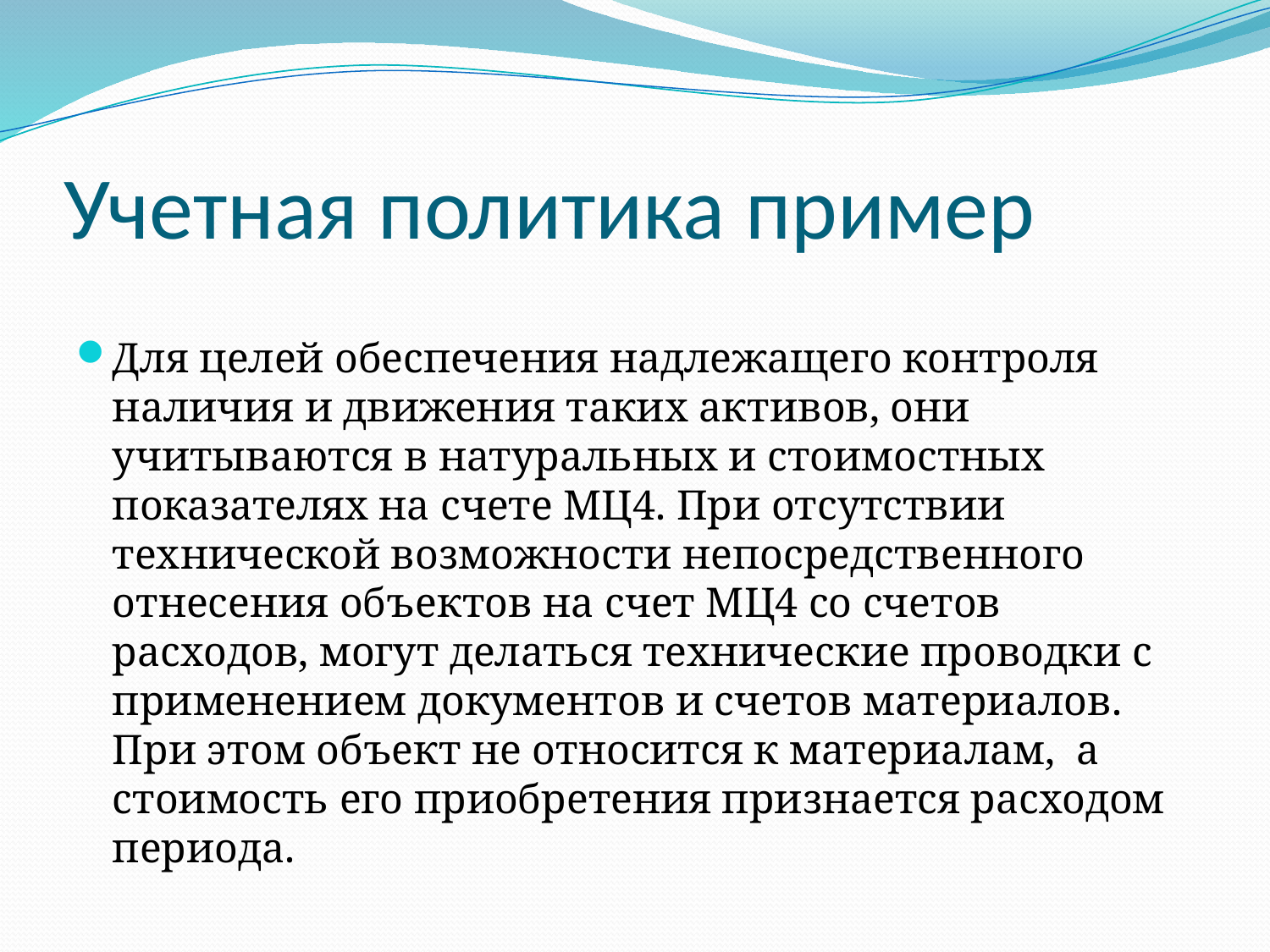

# Учетная политика пример

Для целей обеспечения надлежащего контроля наличия и движения таких активов, они учитываются в натуральных и стоимостных показателях на счете МЦ4. При отсутствии технической возможности непосредственного отнесения объектов на счет МЦ4 со счетов расходов, могут делаться технические проводки с применением документов и счетов материалов. При этом объект не относится к материалам,  а стоимость его приобретения признается расходом периода.